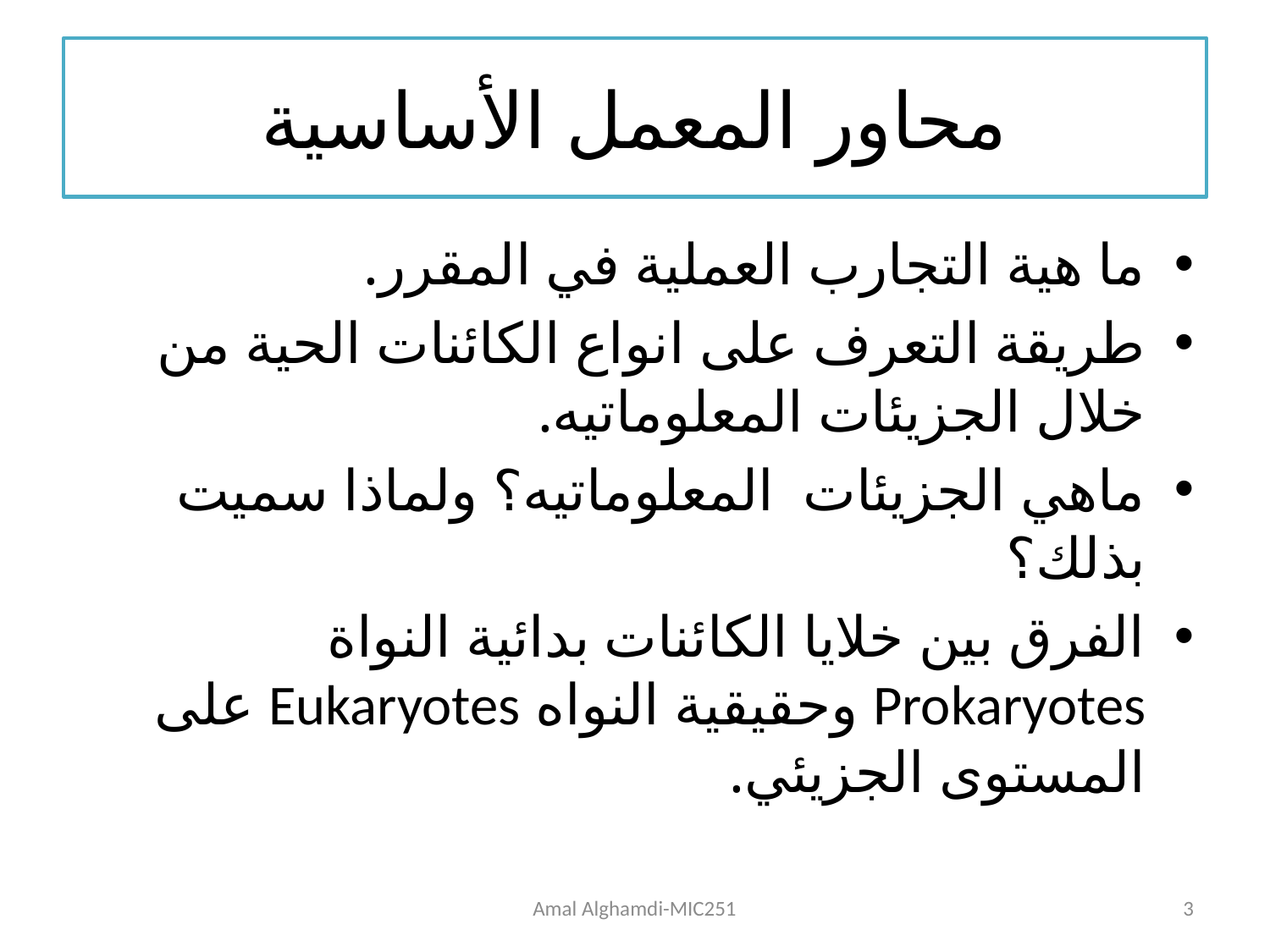

# محاور المعمل الأساسية
ما هية التجارب العملية في المقرر.
طريقة التعرف على انواع الكائنات الحية من خلال الجزيئات المعلوماتيه.
ماهي الجزيئات  المعلوماتيه؟ ولماذا سميت بذلك؟
الفرق بين خلايا الكائنات بدائية النواة Prokaryotes وحقيقية النواه Eukaryotes على المستوى الجزيئي.

Amal Alghamdi-MIC251
3